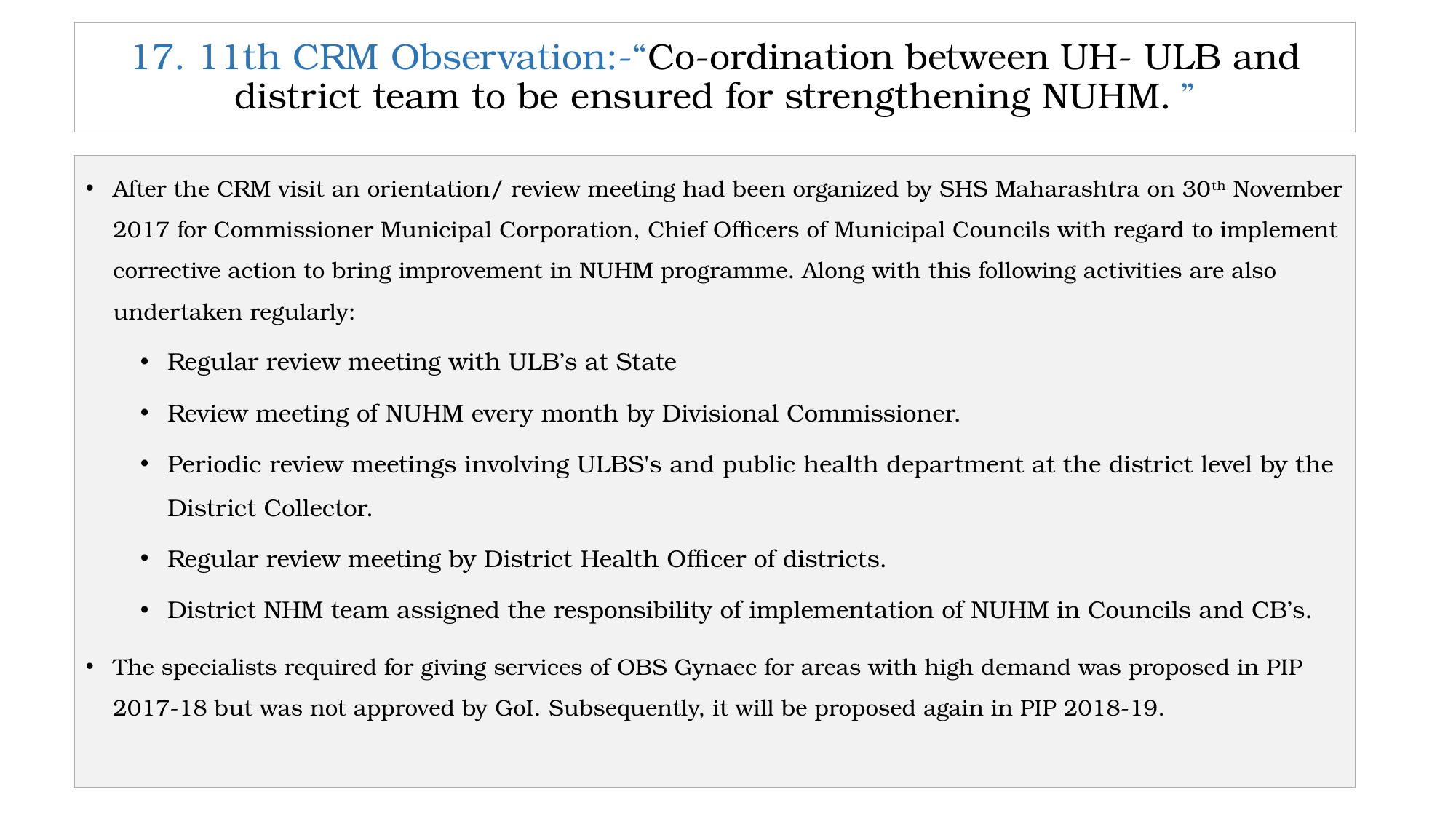

# 17. 11th CRM Observation:-“Co-ordination between UH- ULB and district team to be ensured for strengthening NUHM. ”
After the CRM visit an orientation/ review meeting had been organized by SHS Maharashtra on 30th November 2017 for Commissioner Municipal Corporation, Chief Officers of Municipal Councils with regard to implement corrective action to bring improvement in NUHM programme. Along with this following activities are also undertaken regularly:
Regular review meeting with ULB’s at State
Review meeting of NUHM every month by Divisional Commissioner.
Periodic review meetings involving ULBS's and public health department at the district level by the District Collector.
Regular review meeting by District Health Officer of districts.
District NHM team assigned the responsibility of implementation of NUHM in Councils and CB’s.
The specialists required for giving services of OBS Gynaec for areas with high demand was proposed in PIP 2017-18 but was not approved by GoI. Subsequently, it will be proposed again in PIP 2018-19.